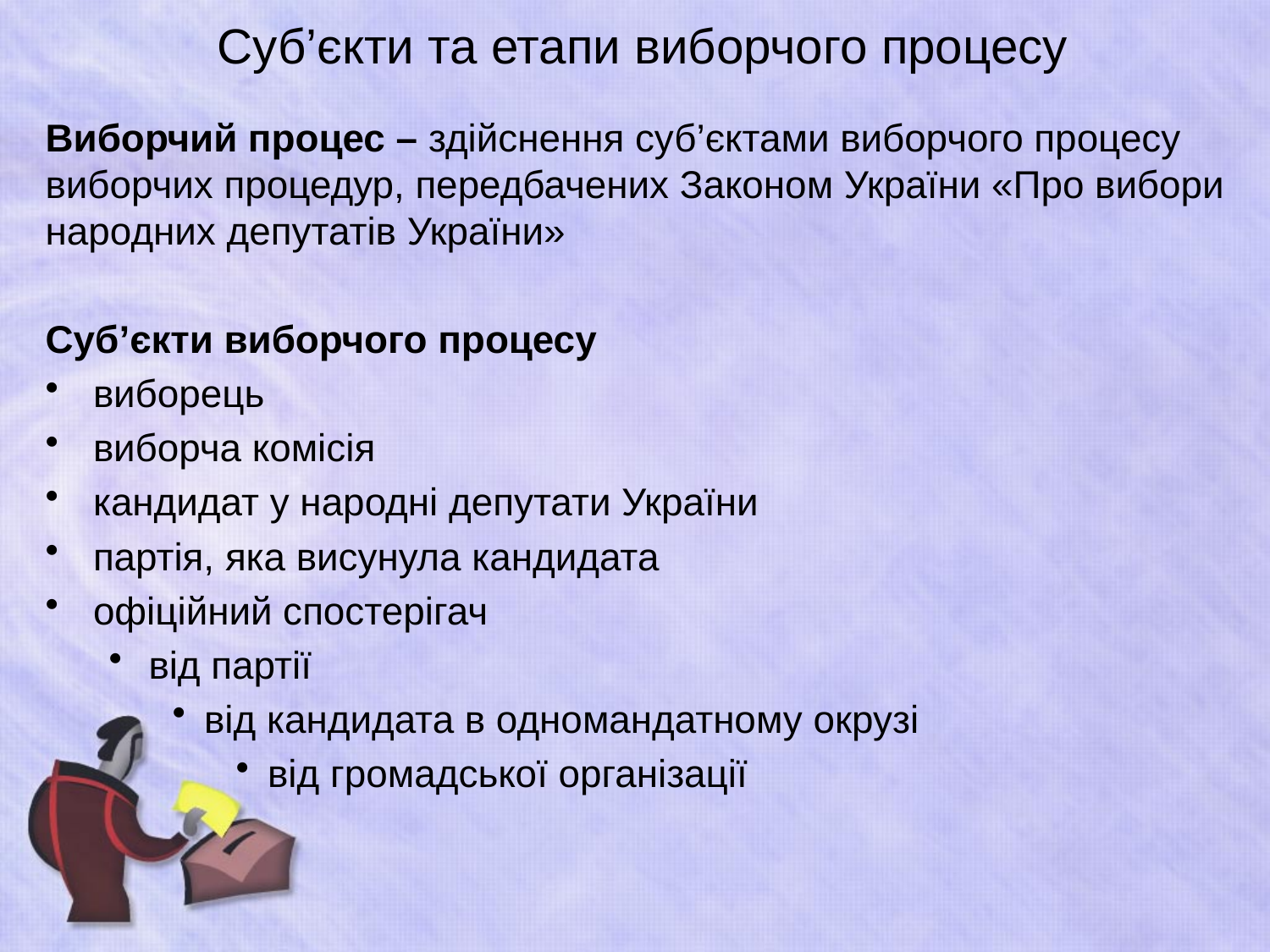

# Суб’єкти та етапи виборчого процесу
Виборчий процес – здійснення суб’єктами виборчого процесу виборчих процедур, передбачених Законом України «Про вибори народних депутатів України»

Суб’єкти виборчого процесу
виборець
виборча комісія
кандидат у народні депутати України
партія, яка висунула кандидата
офіційний спостерігач
від партії
від кандидата в одномандатному окрузі
від громадської організації